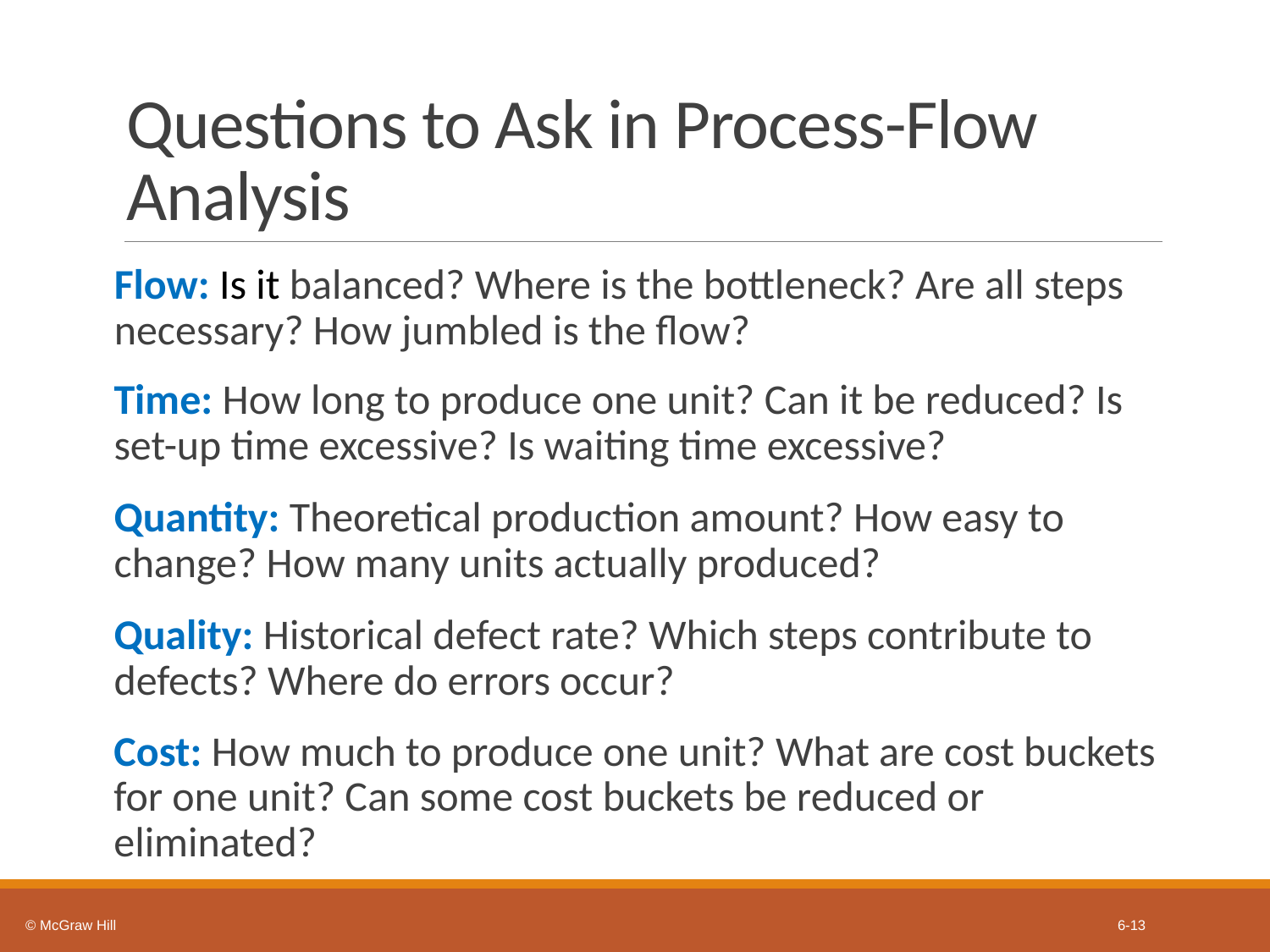

# Questions to Ask in Process-Flow Analysis
Flow: Is it balanced? Where is the bottleneck? Are all steps necessary? How jumbled is the flow?
Time: How long to produce one unit? Can it be reduced? Is set-up time excessive? Is waiting time excessive?
Quantity: Theoretical production amount? How easy to change? How many units actually produced?
Quality: Historical defect rate? Which steps contribute to defects? Where do errors occur?
Cost: How much to produce one unit? What are cost buckets for one unit? Can some cost buckets be reduced or eliminated?